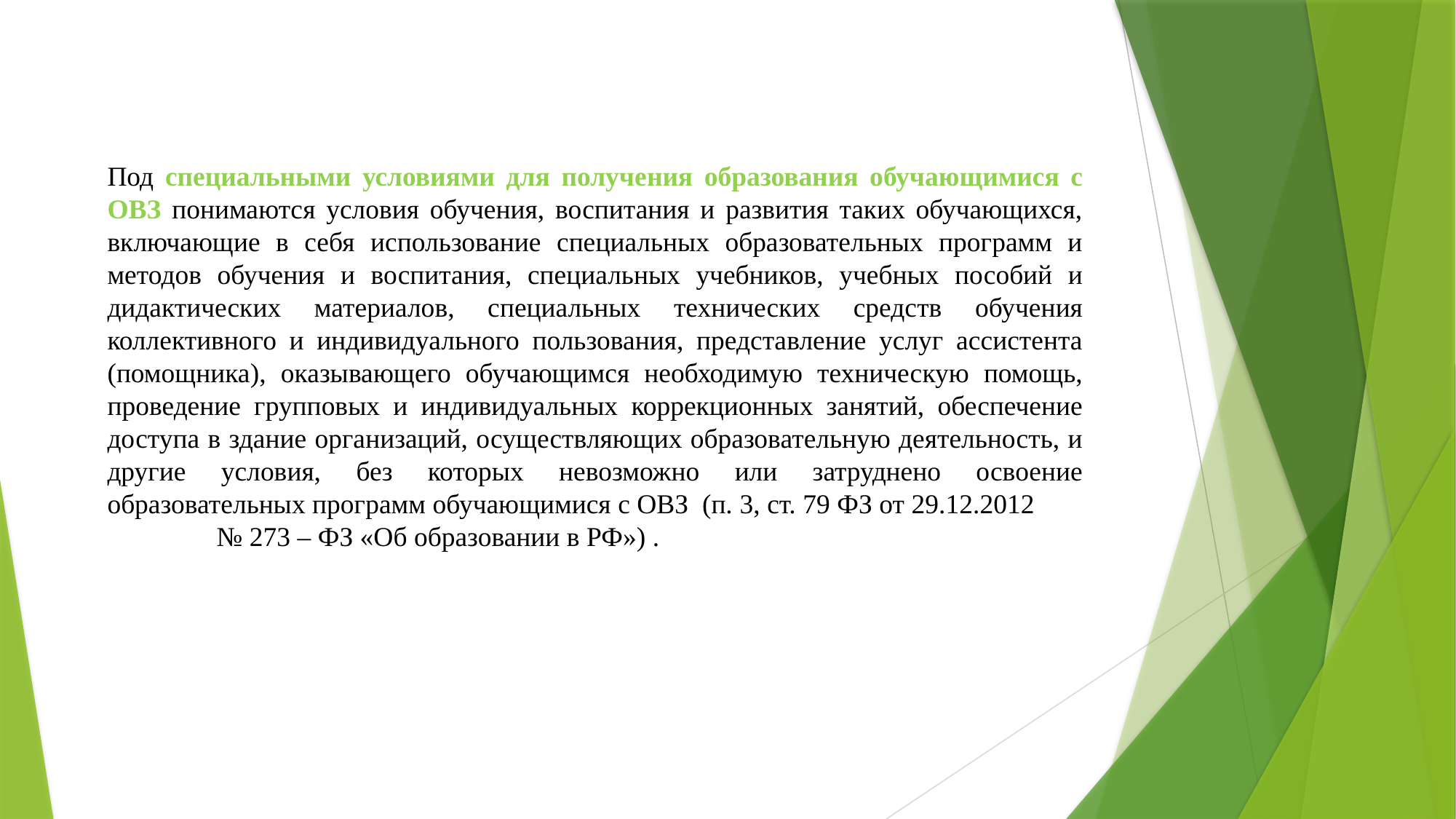

Под специальными условиями для получения образования обучающимися с ОВЗ понимаются условия обучения, воспитания и развития таких обучающихся, включающие в себя использование специальных образовательных программ и методов обучения и воспитания, специальных учебников, учебных пособий и дидактических материалов, специальных технических средств обучения коллективного и индивидуального пользования, представление услуг ассистента (помощника), оказывающего обучающимся необходимую техническую помощь, проведение групповых и индивидуальных коррекционных занятий, обеспечение доступа в здание организаций, осуществляющих образовательную деятельность, и другие условия, без которых невозможно или затруднено освоение образовательных программ обучающимися с ОВЗ  (п. 3, ст. 79 ФЗ от 29.12.2012
	№ 273 – ФЗ «Об образовании в РФ») .